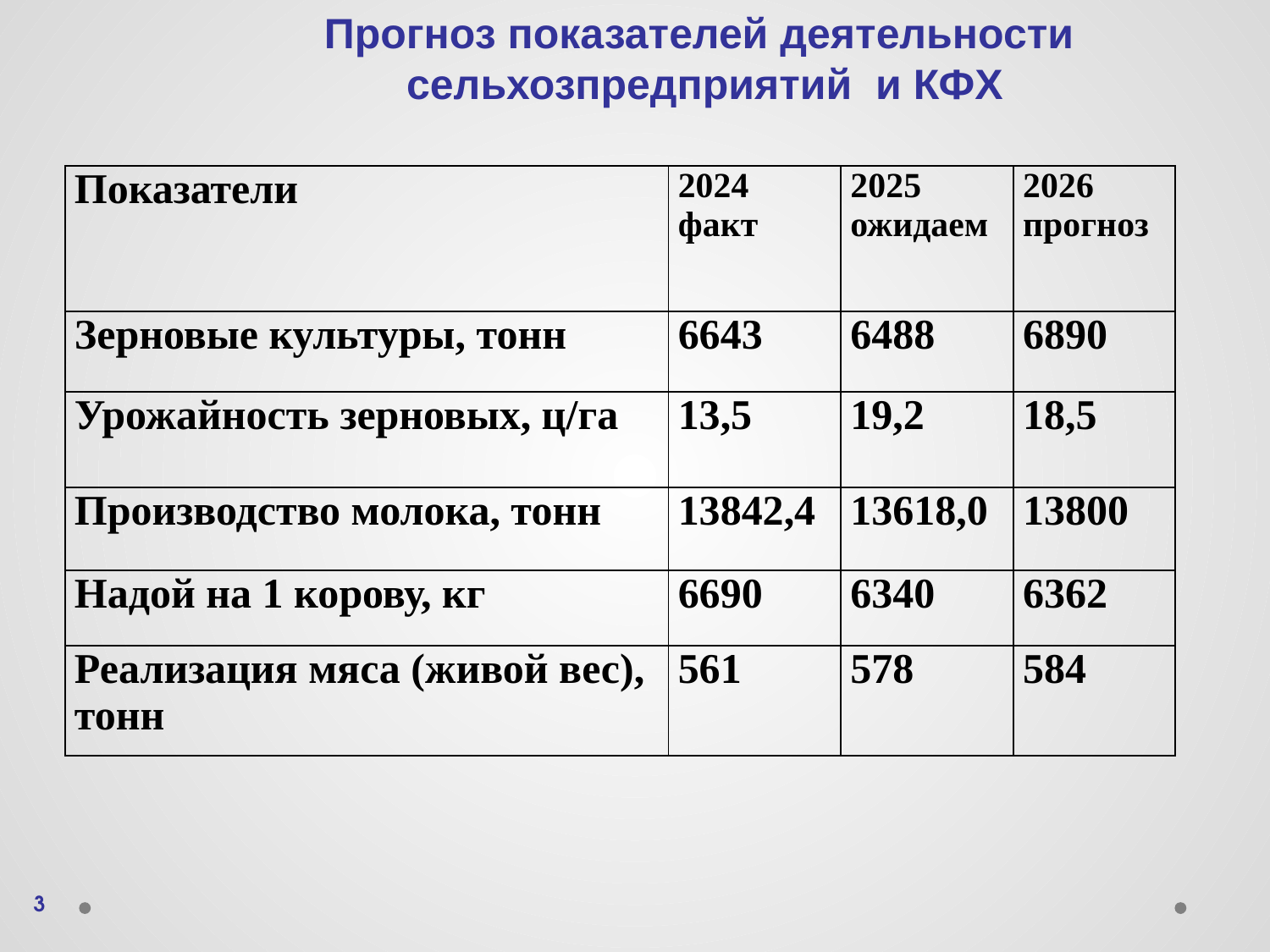

Прогноз показателей деятельности  сельхозпредприятий  и КФХ

| Показатели | 2024 факт | 2025 ожидаем | 2026 прогноз |
| --- | --- | --- | --- |
| Зерновые культуры, тонн | 6643 | 6488 | 6890 |
| Урожайность зерновых, ц/га | 13,5 | 19,2 | 18,5 |
| Производство молока, тонн | 13842,4 | 13618,0 | 13800 |
| Надой на 1 корову, кг | 6690 | 6340 | 6362 |
| Реализация мяса (живой вес), тонн | 561 | 578 | 584 |
3